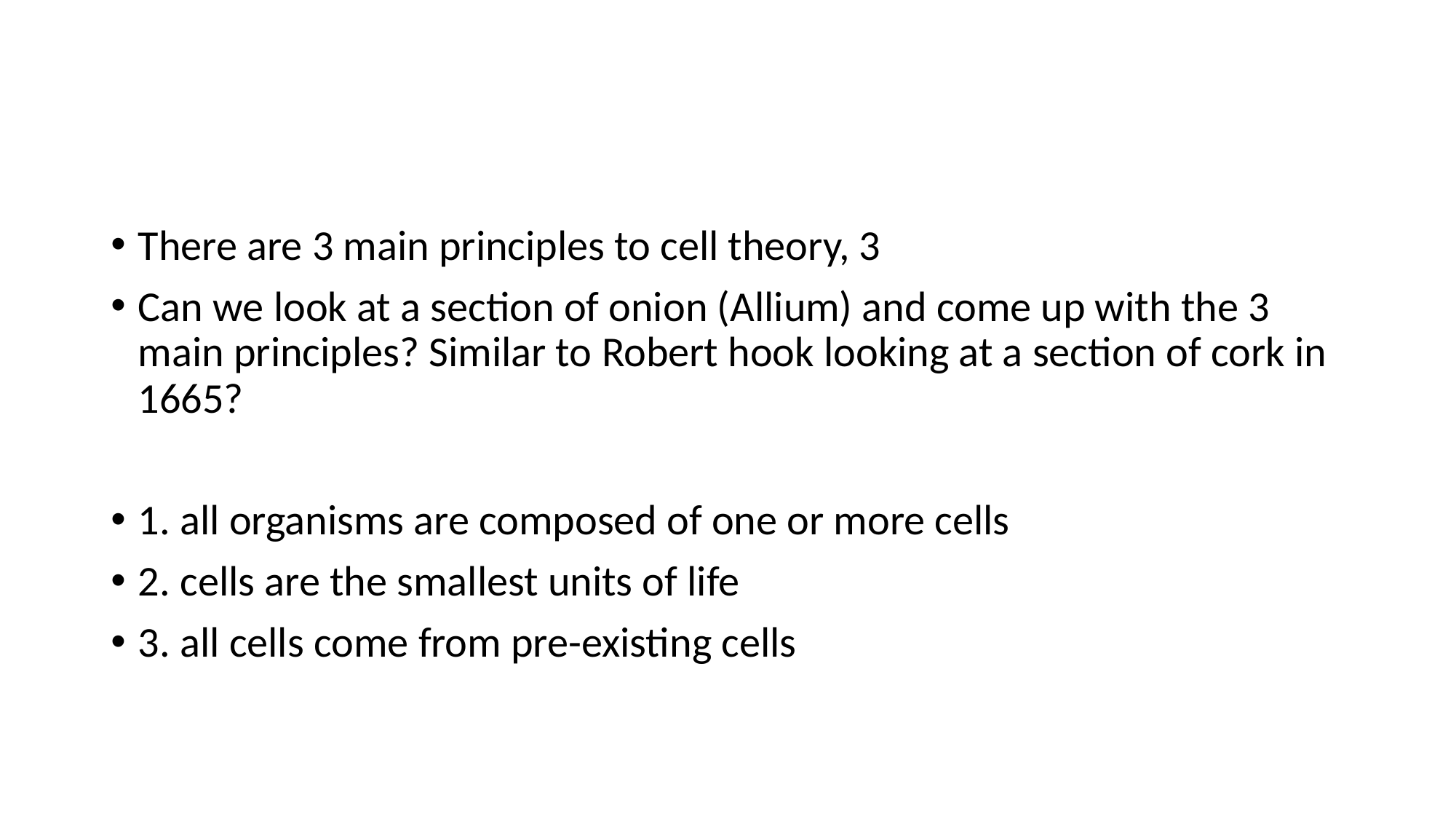

#
There are 3 main principles to cell theory, 3
Can we look at a section of onion (Allium) and come up with the 3 main principles? Similar to Robert hook looking at a section of cork in 1665?

1. all organisms are composed of one or more cells
2. cells are the smallest units of life
3. all cells come from pre-existing cells